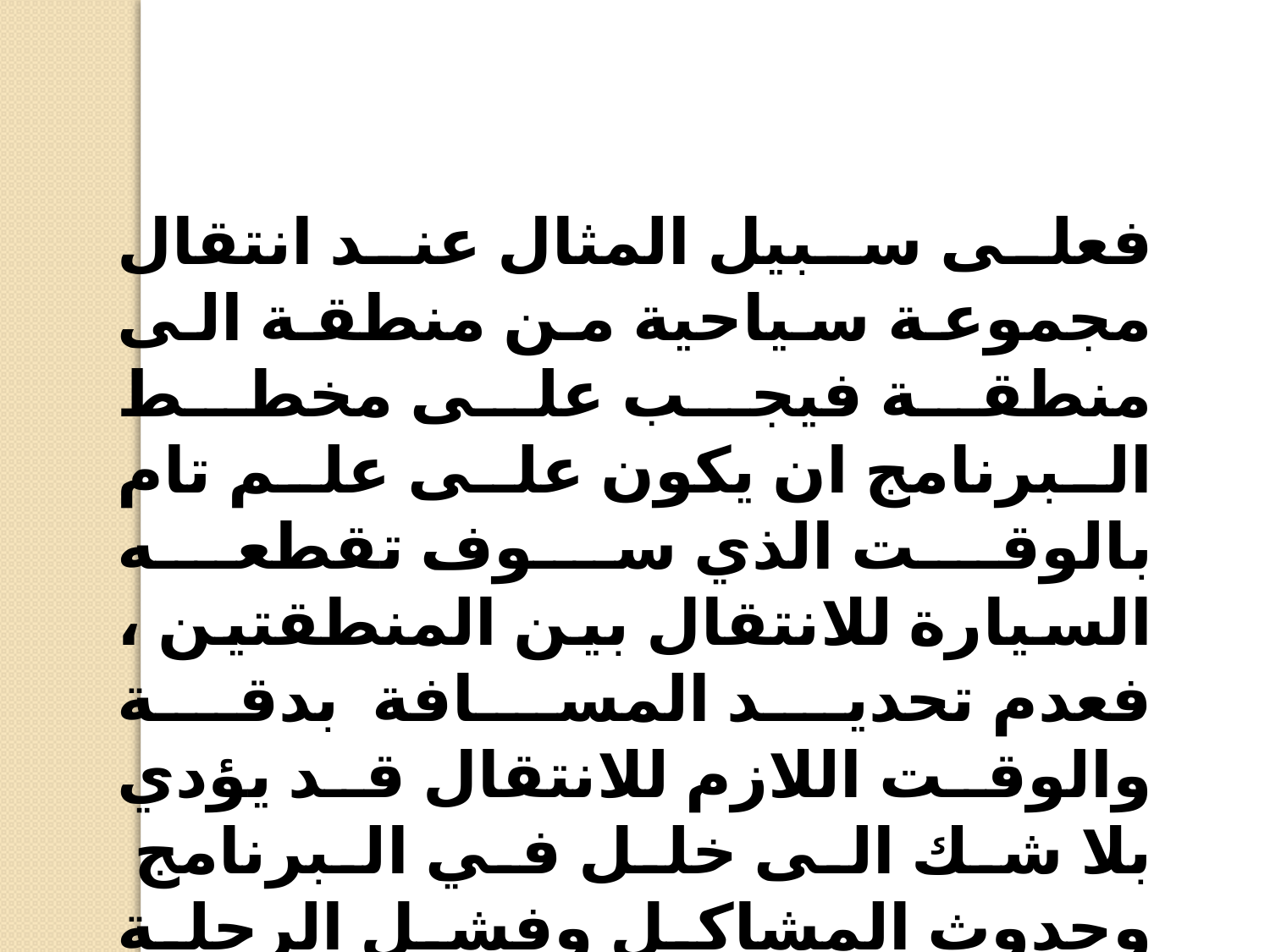

فعلى سبيل المثال عند انتقال مجموعة سياحية من منطقة الى منطقة فيجب على مخطط البرنامج ان يكون على علم تام بالوقت الذي سوف تقطعه السيارة للانتقال بين المنطقتين ، فعدم تحديد المسافة  بدقة والوقت اللازم للانتقال قد يؤدي بلا شك الى خلل في البرنامج  وحدوث المشاكل وفشل الرحلة وبالتالي السمعة السيئة وخسارة العملاء .